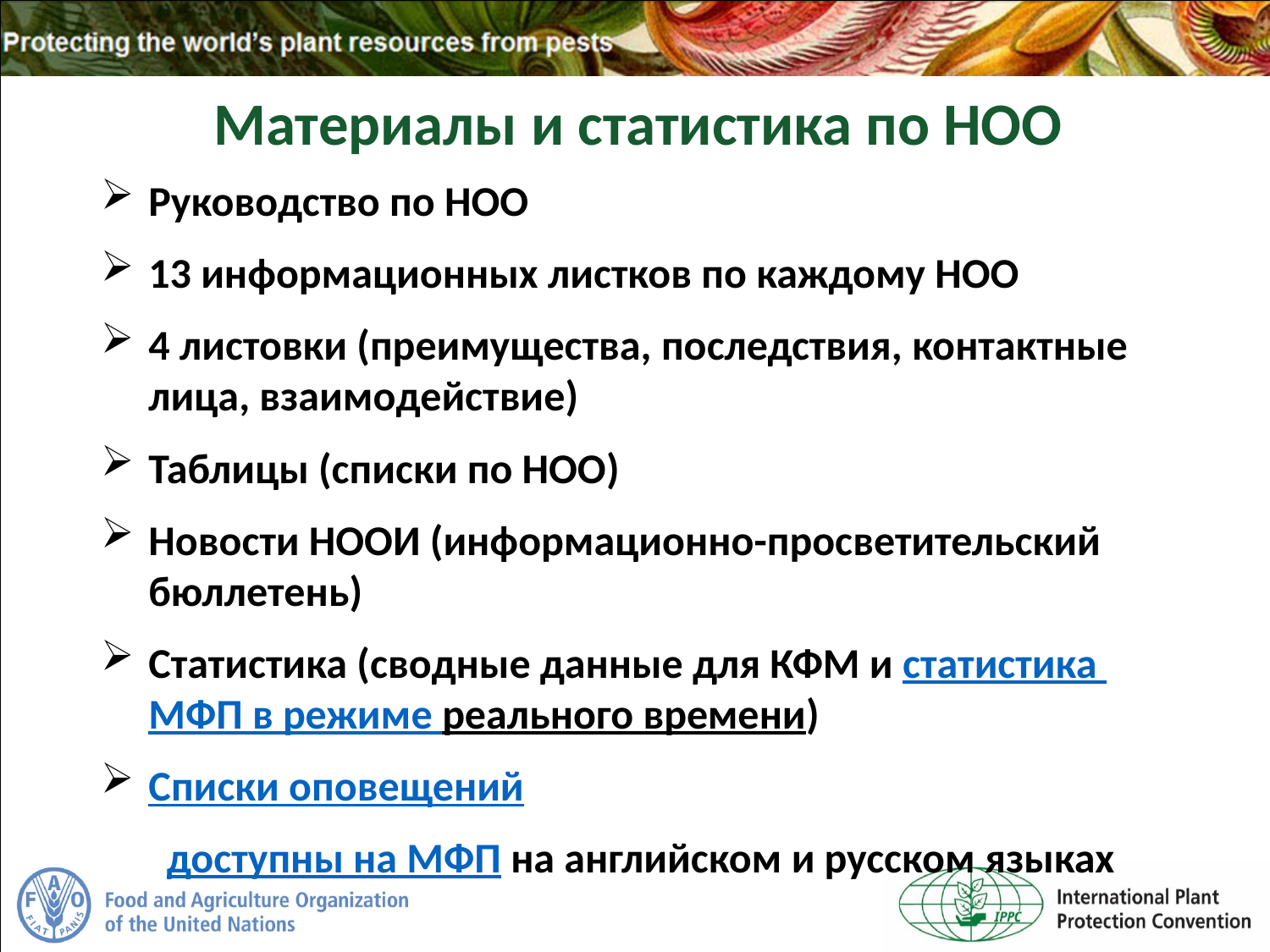

Материалы и статистика по НОО
Руководство по НОО
13 информационных листков по каждому НОО
4 листовки (преимущества, последствия, контактные лица, взаимодействие)
Таблицы (списки по НОО)
Новости НООИ (информационно-просветительский бюллетень)
Статистика (сводные данные для КФМ и статистика МФП в режиме реального времени)
Списки оповещений
доступны на МФП на английском и русском языках